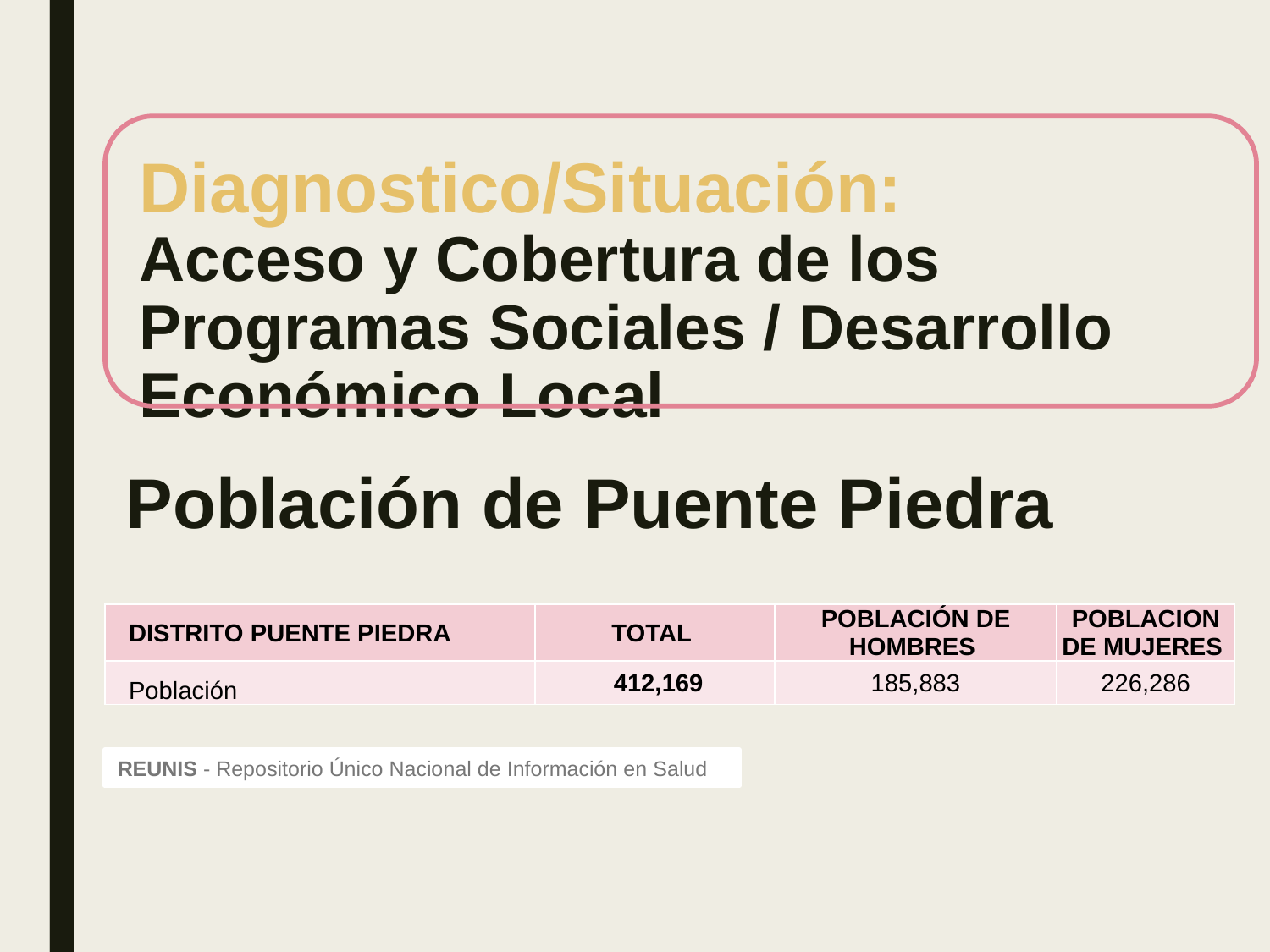

Diagnostico/Situación:
Acceso y Cobertura de los Programas Sociales / Desarrollo Económico Local
Población de Puente Piedra
| DISTRITO PUENTE PIEDRA | TOTAL | POBLACIÓN DE HOMBRES | POBLACION DE MUJERES |
| --- | --- | --- | --- |
| Población | 412,169 | 185,883 | 226,286 |
REUNIS - Repositorio Único Nacional de Información en Salud